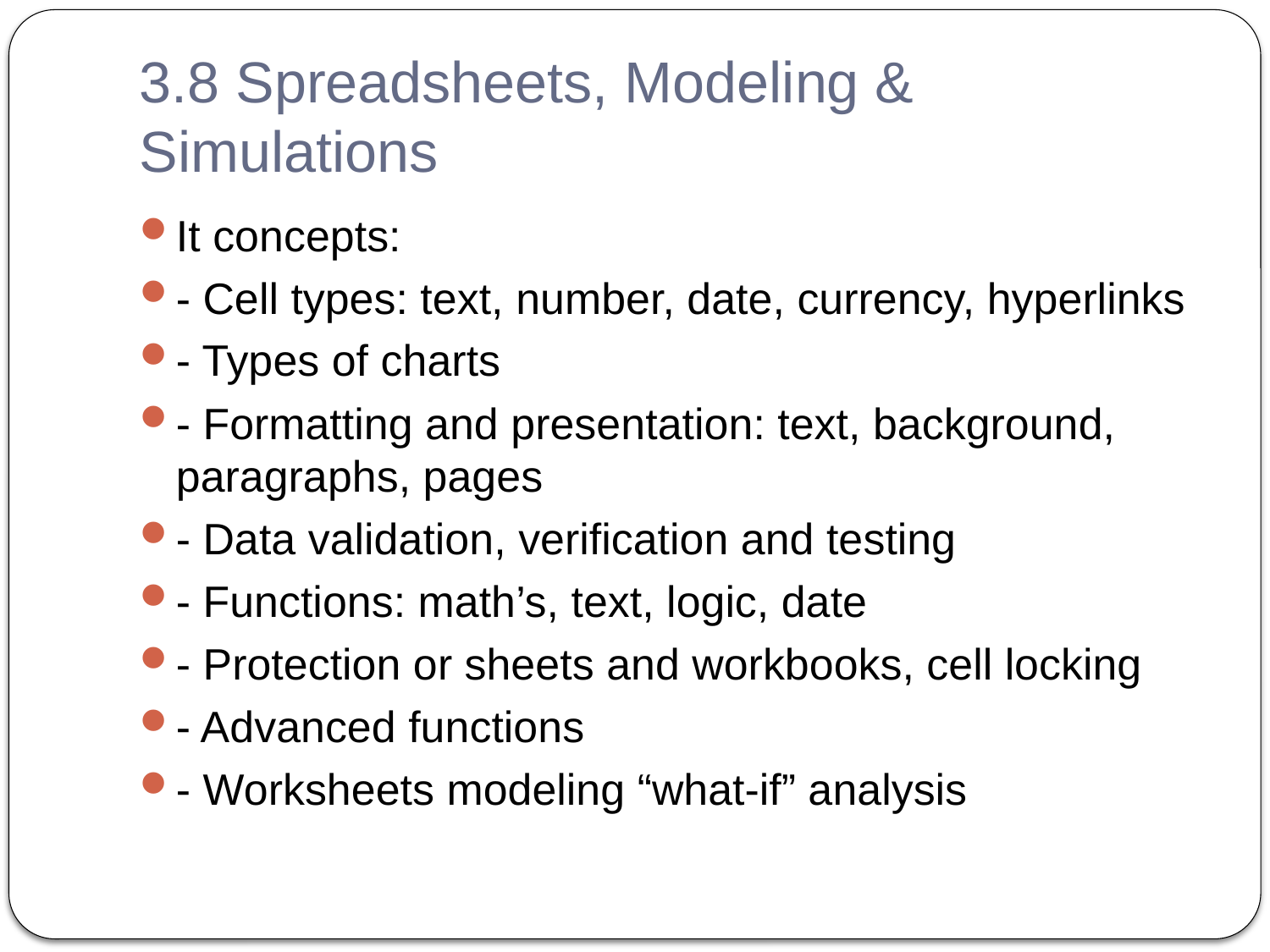

# 3.8 Spreadsheets, Modeling & Simulations
It concepts:
- Cell types: text, number, date, currency, hyperlinks
- Types of charts
- Formatting and presentation: text, background, paragraphs, pages
- Data validation, verification and testing
- Functions: math’s, text, logic, date
- Protection or sheets and workbooks, cell locking
- Advanced functions
- Worksheets modeling “what-if” analysis